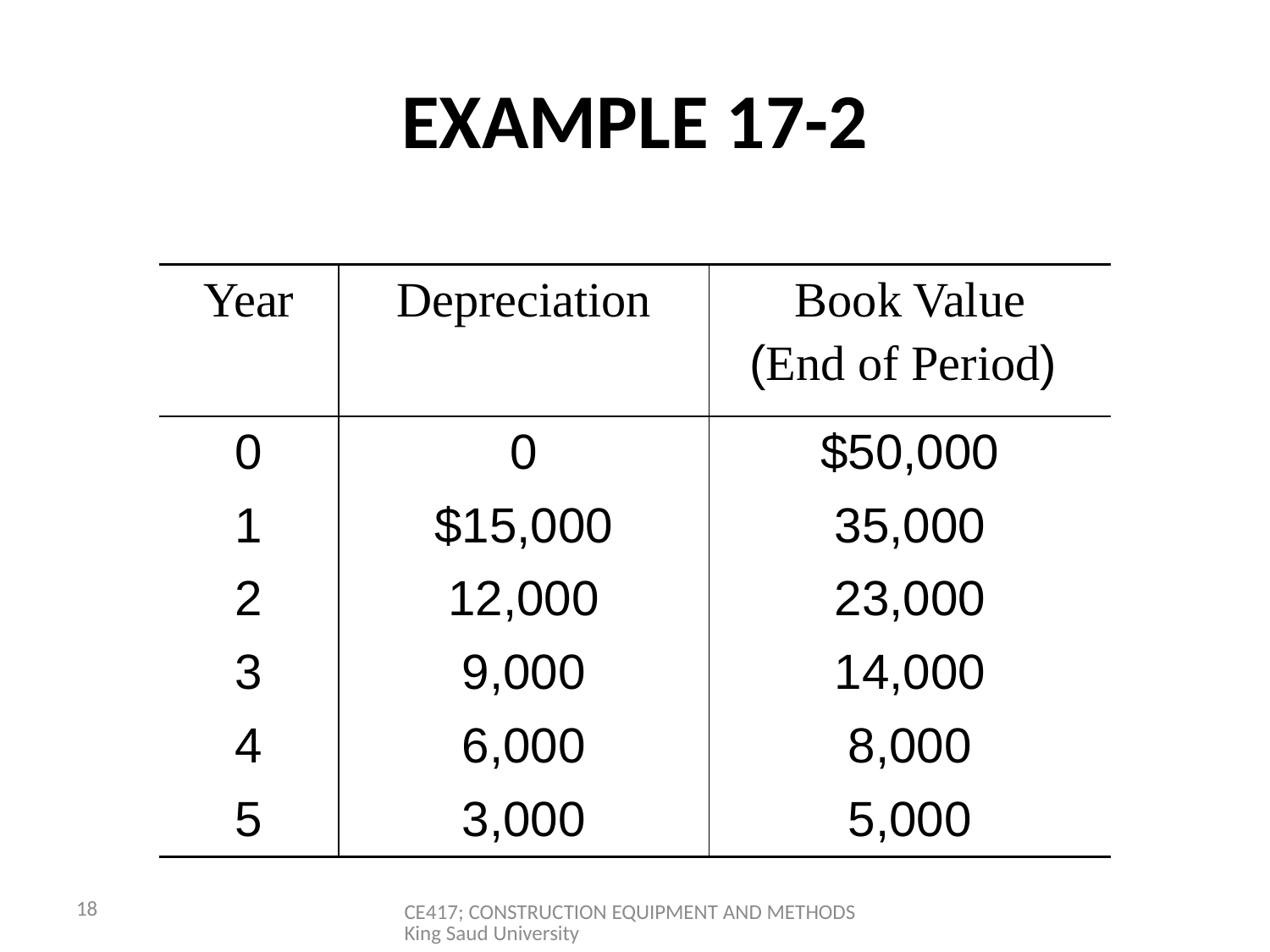

# EXAMPLE 17-2
| Year | Depreciation | Book Value (End of Period) |
| --- | --- | --- |
| 0 | 0 | $50,000 |
| 1 | $15,000 | 35,000 |
| 2 | 12,000 | 23,000 |
| 3 | 9,000 | 14,000 |
| 4 | 6,000 | 8,000 |
| 5 | 3,000 | 5,000 |
18
CE417; CONSTRUCTION EQUIPMENT AND METHODS King Saud University